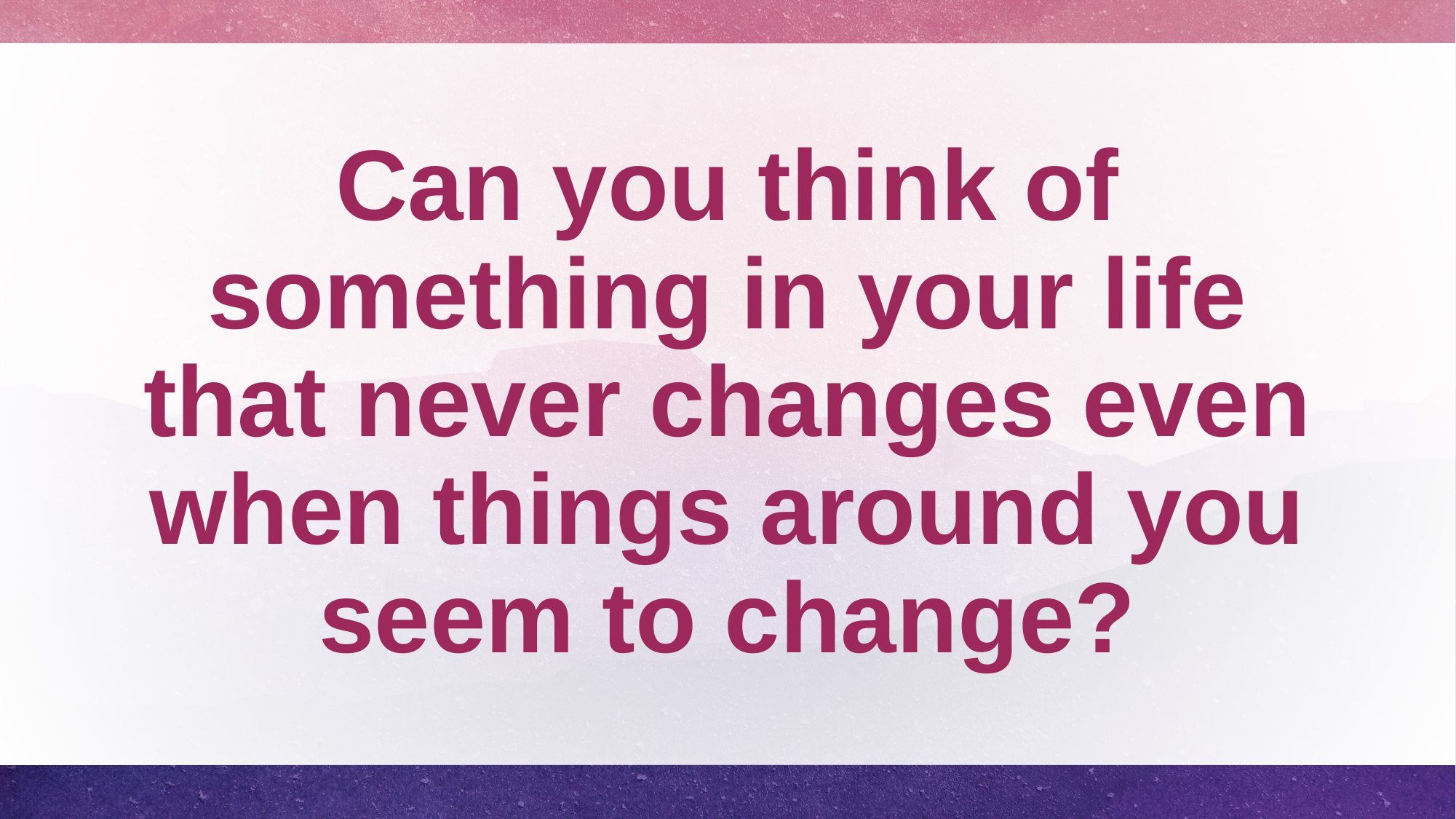

# Can you think of something in your life that never changes even when things around you seem to change?